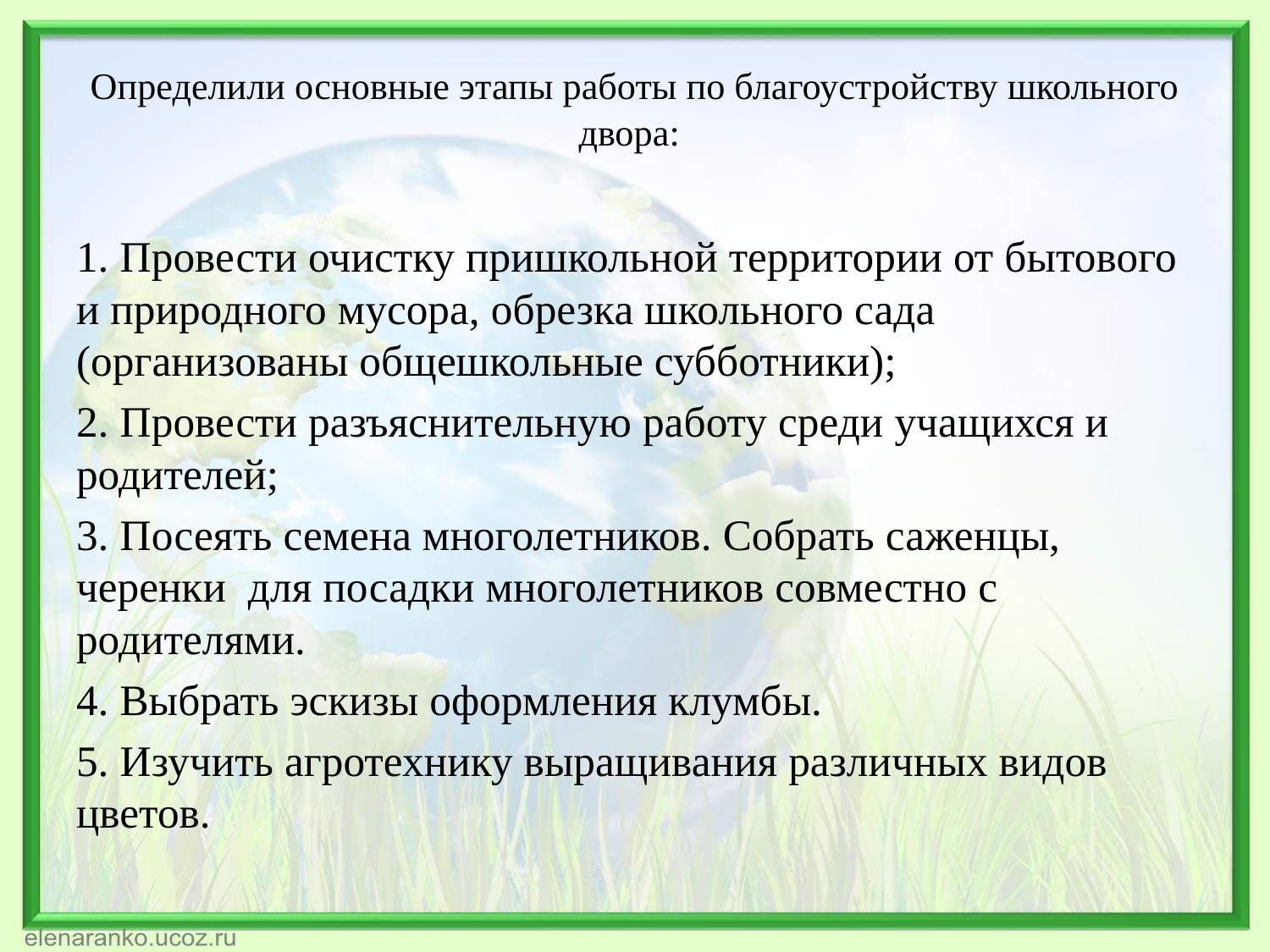

# Определили основные этапы работы по благоустройству школьного двора:
1. Провести очистку пришкольной территории от бытового и природного мусора, обрезка школьного сада (организованы общешкольные субботники);
2. Провести разъяснительную работу среди учащихся и родителей;
3. Посеять семена многолетников. Собрать саженцы, черенки  для посадки многолетников совместно с родителями.
4. Выбрать эскизы оформления клумбы.
5. Изучить агротехнику выращивания различных видов цветов.